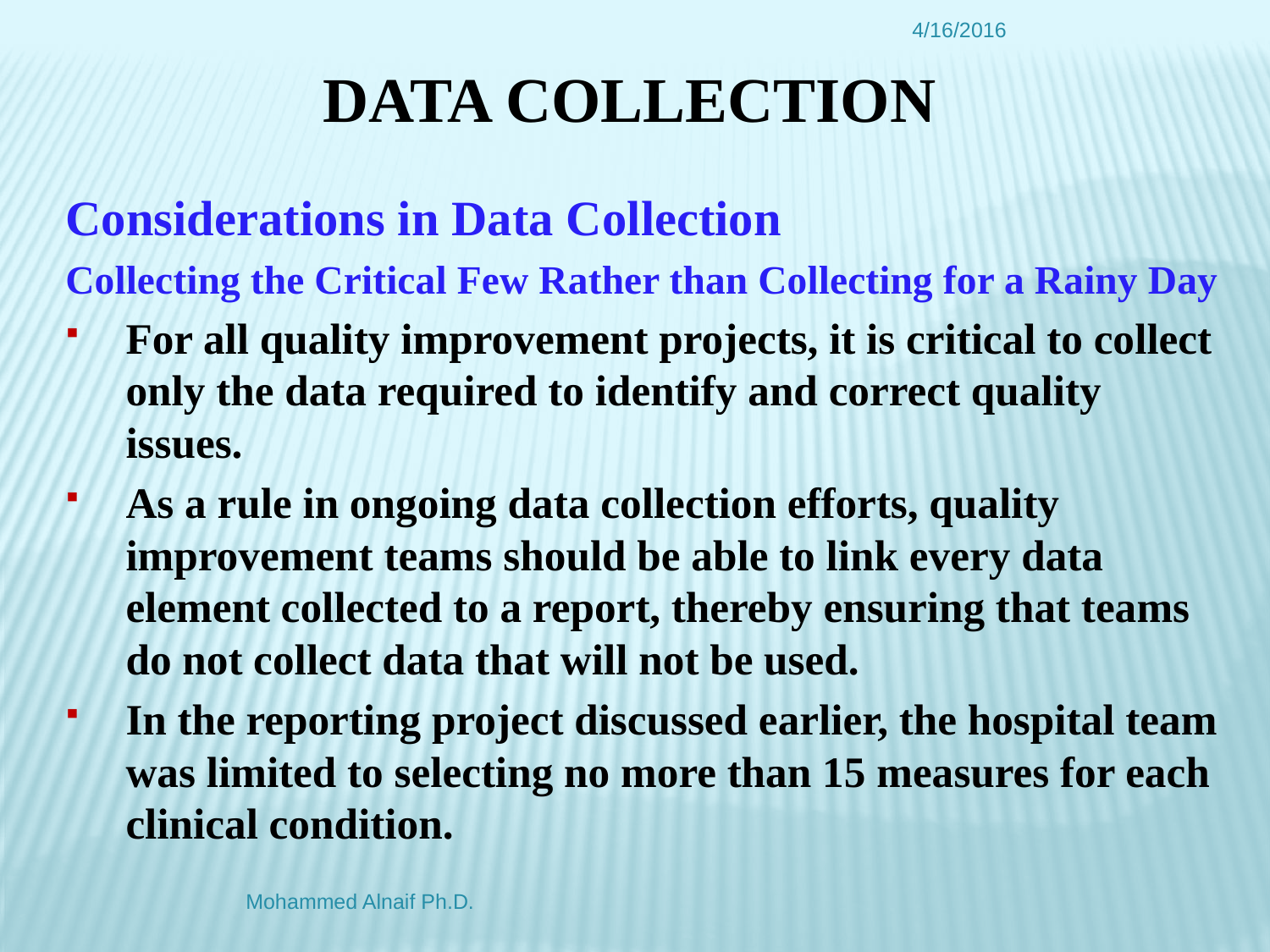

4/16/2016
# Data Collection
Considerations in Data Collection
Collecting the Critical Few Rather than Collecting for a Rainy Day
For all quality improvement projects, it is critical to collect only the data required to identify and correct quality issues.
As a rule in ongoing data collection efforts, quality improvement teams should be able to link every data element collected to a report, thereby ensuring that teams do not collect data that will not be used.
In the reporting project discussed earlier, the hospital team was limited to selecting no more than 15 measures for each clinical condition.
Mohammed Alnaif Ph.D.
19